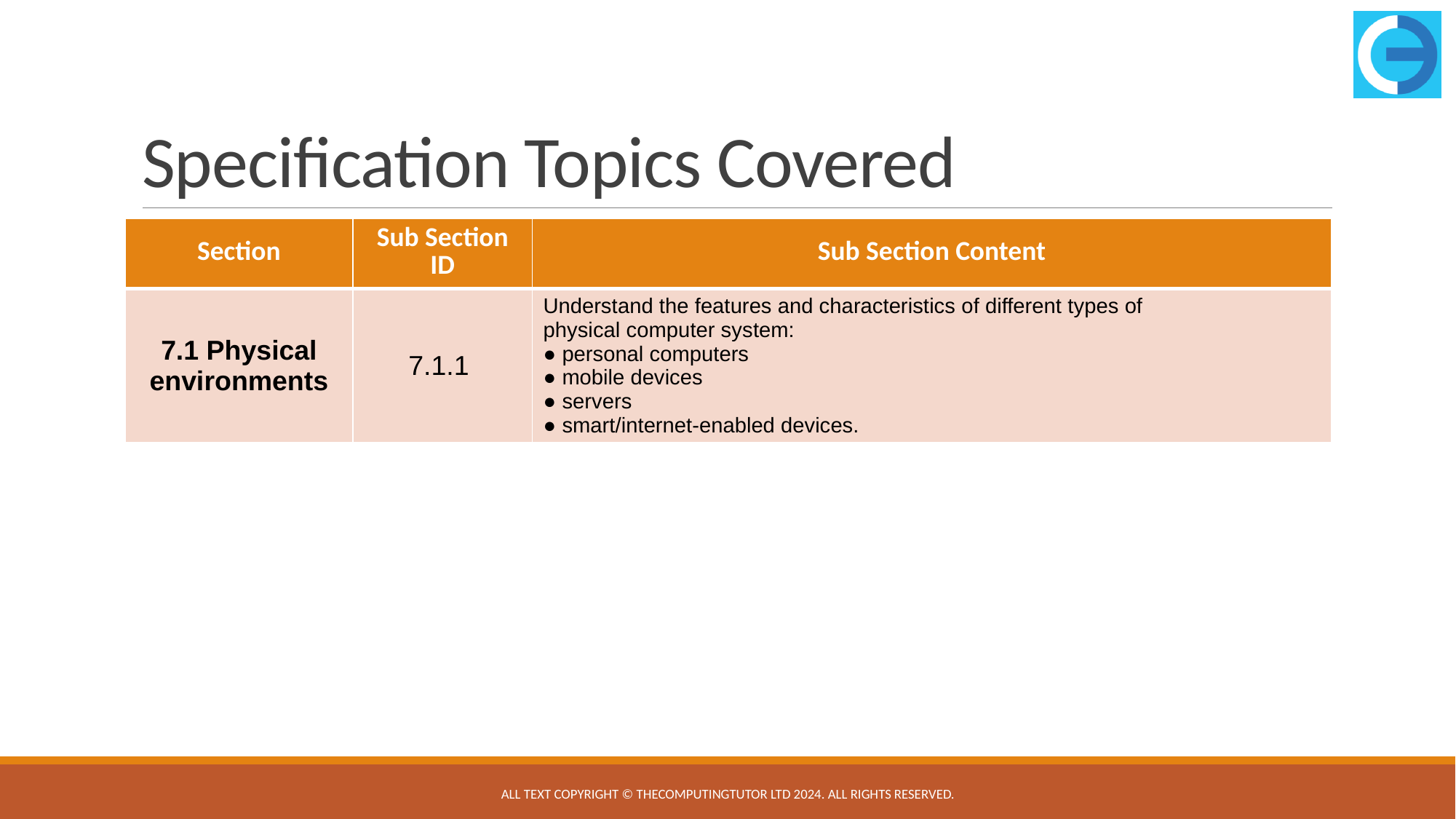

# Specification Topics Covered
| Section | Sub Section ID | Sub Section Content |
| --- | --- | --- |
| 7.1 Physical environments | 7.1.1 | Understand the features and characteristics of different types of physical computer system: ● personal computers ● mobile devices ● servers ● smart/internet-enabled devices. |
All text copyright © TheComputingTutor Ltd 2024. All rights Reserved.